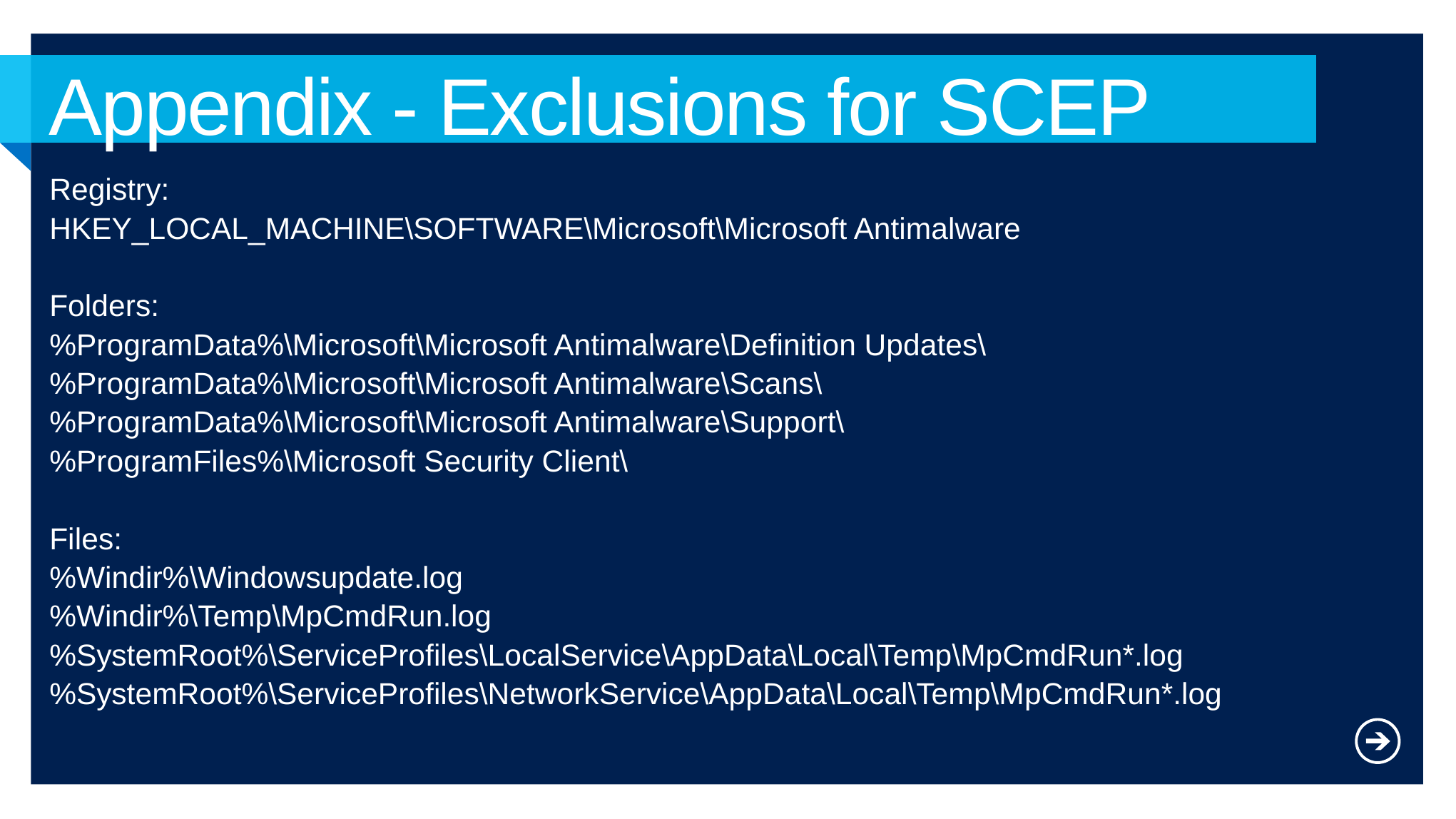

# Appendix - Exclusions for SCEP
Registry:
HKEY_LOCAL_MACHINE\SOFTWARE\Microsoft\Microsoft Antimalware

Folders:
%ProgramData%\Microsoft\Microsoft Antimalware\Definition Updates\
%ProgramData%\Microsoft\Microsoft Antimalware\Scans\
%ProgramData%\Microsoft\Microsoft Antimalware\Support\
%ProgramFiles%\Microsoft Security Client\

Files:
%Windir%\Windowsupdate.log
%Windir%\Temp\MpCmdRun.log
%SystemRoot%\ServiceProfiles\LocalService\AppData\Local\Temp\MpCmdRun*.log
%SystemRoot%\ServiceProfiles\NetworkService\AppData\Local\Temp\MpCmdRun*.log